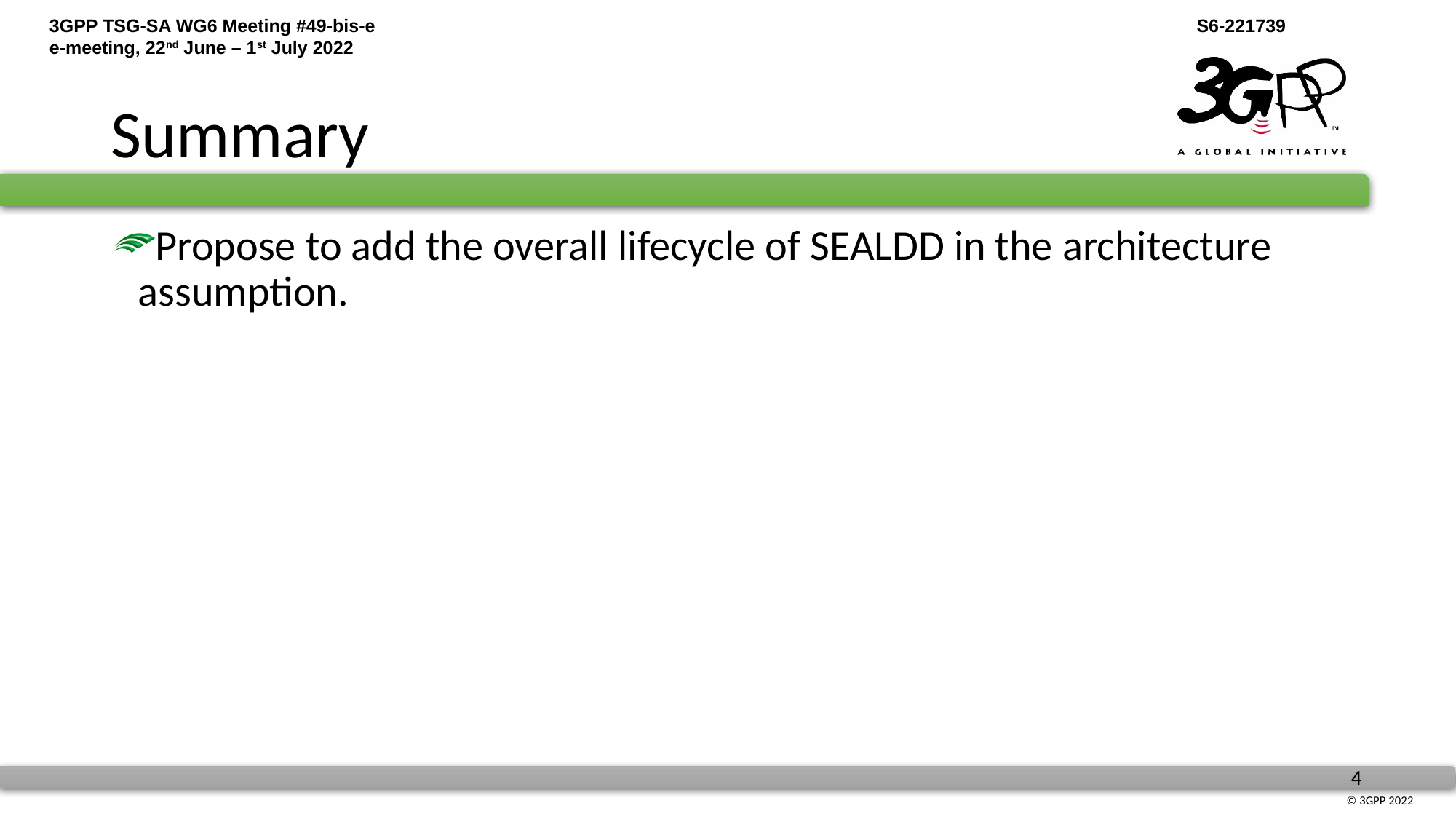

# Summary
Propose to add the overall lifecycle of SEALDD in the architecture assumption.